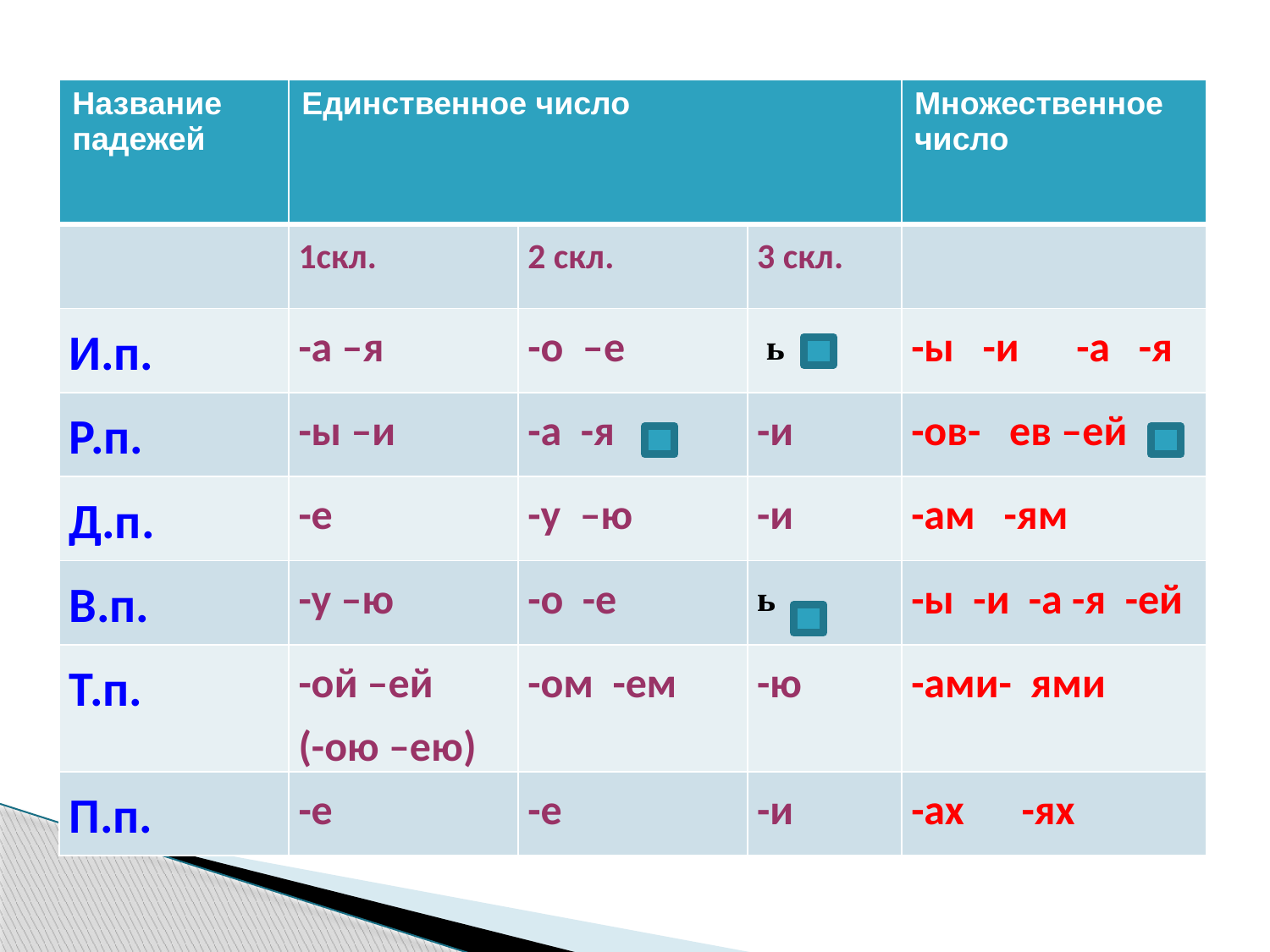

#
| Название падежей | Единственное число |  |  | Множественное число |
| --- | --- | --- | --- | --- |
|  | 1скл. | 2 скл. | 3 скл. |  |
| И.п. | -а –я | -о –е | ь | -ы -и -а -я |
| Р.п. | -ы –и | -а -я | -и | -ов- ев –ей |
| Д.п. | -е | -у –ю | -и | -ам -ям |
| В.п. | -у –ю | -о -е | ь | -ы -и -а -я -ей |
| Т.п. | -ой –ей (-ою –ею) | -ом -ем | -ю | -ами- ями |
| П.п. | -е | -е | -и | -ах -ях |